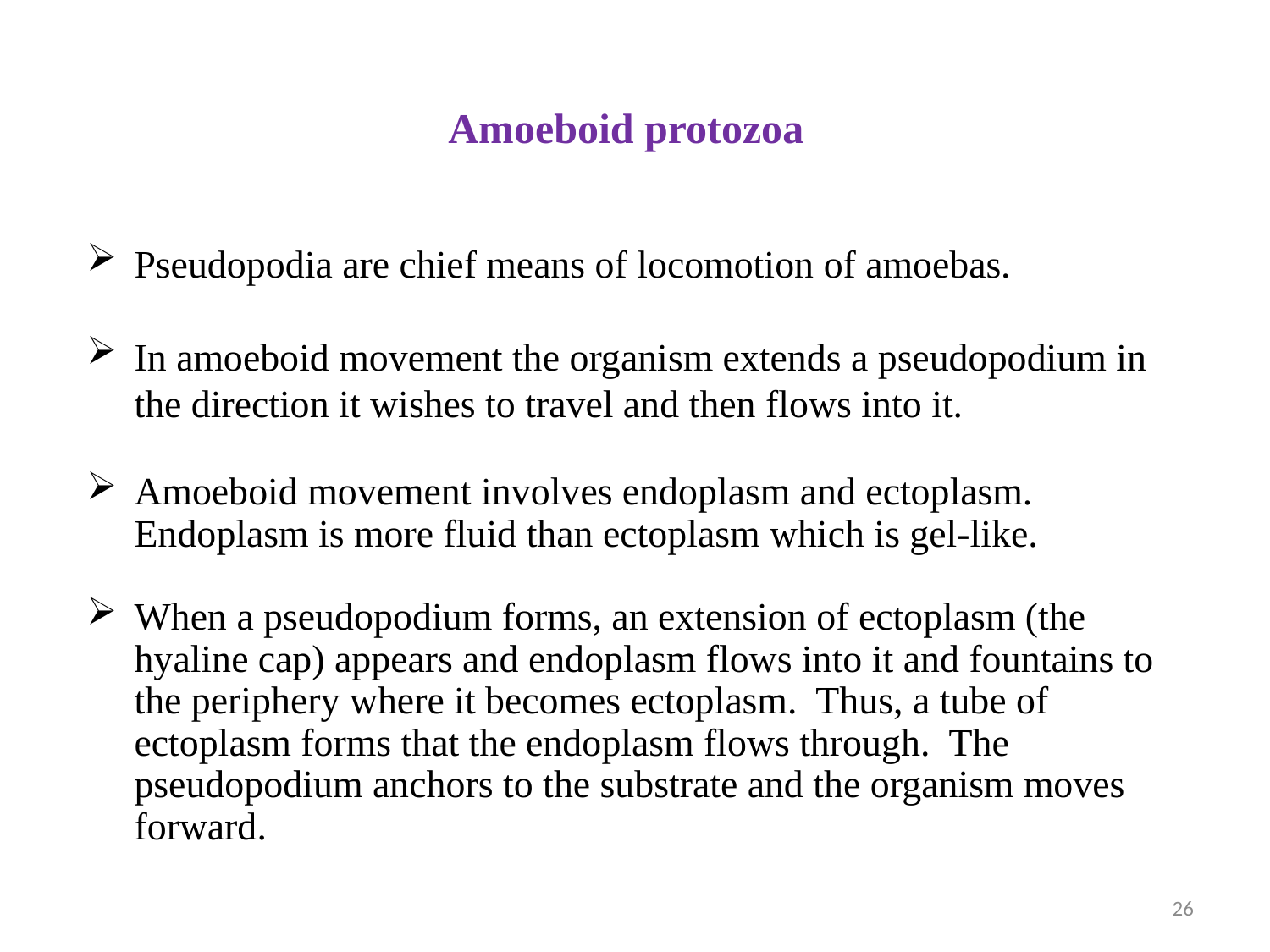

Amoeboid protozoa
Pseudopodia are chief means of locomotion of amoebas.

In amoeboid movement the organism extends a pseudopodium in the direction it wishes to travel and then flows into it.

Amoeboid movement involves endoplasm and ectoplasm.  Endoplasm is more fluid than ectoplasm which is gel-like.

When a pseudopodium forms, an extension of ectoplasm (the hyaline cap) appears and endoplasm flows into it and fountains to the periphery where it becomes ectoplasm.  Thus, a tube of ectoplasm forms that the endoplasm flows through.  The pseudopodium anchors to the substrate and the organism moves forward.

26